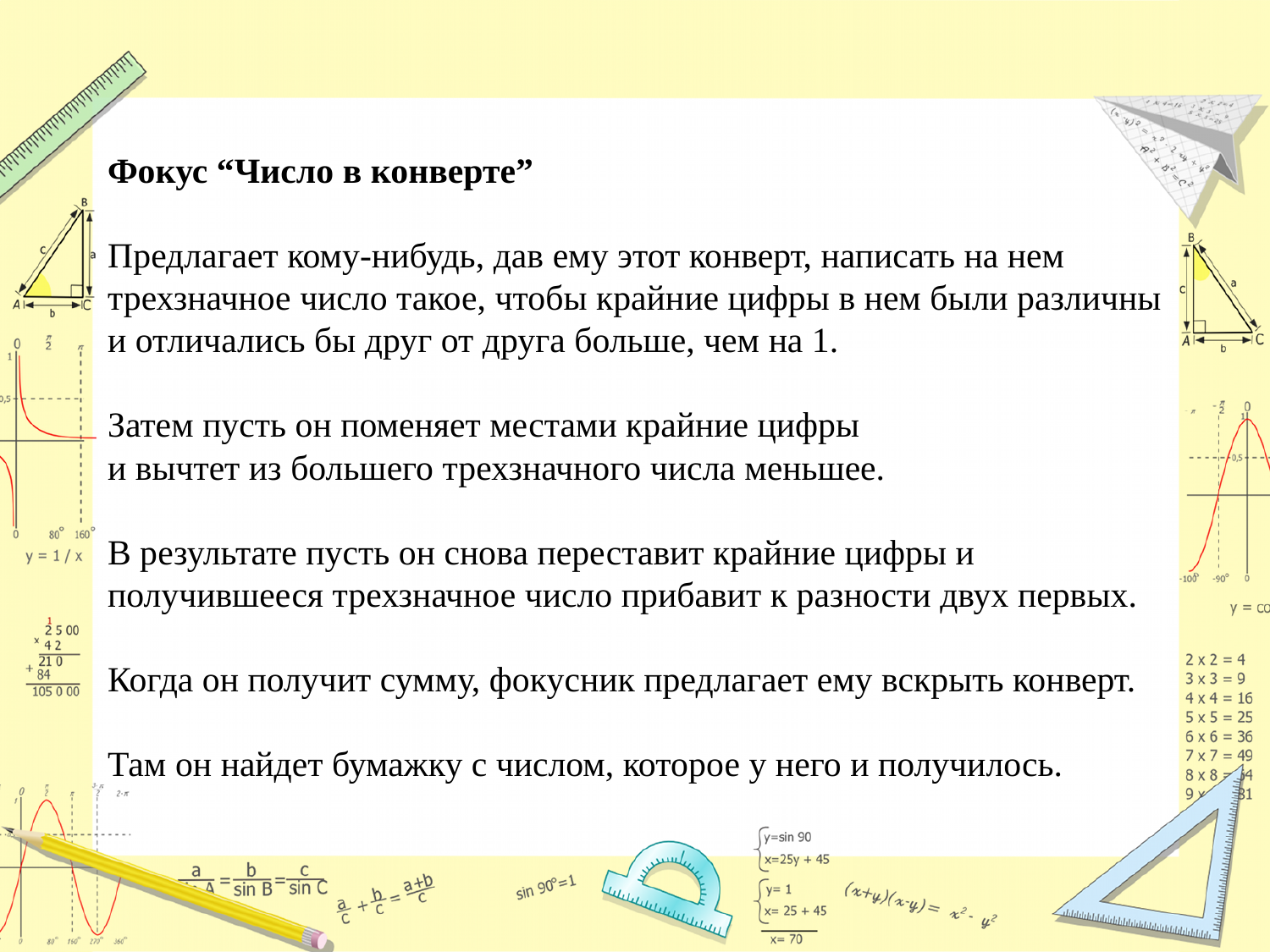

Фокус “Число в конверте”

Предлагает кому-нибудь, дав ему этот конверт, написать на нем трехзначное число такое, чтобы крайние цифры в нем были различны и отличались бы друг от друга больше, чем на 1.

Затем пусть он поменяет местами крайние цифры
и вычтет из большего трехзначного числа меньшее.

В результате пусть он снова переставит крайние цифры и получившееся трехзначное число прибавит к разности двух первых.

Когда он получит сумму, фокусник предлагает ему вскрыть конверт.

Там он найдет бумажку с числом, которое у него и получилось.